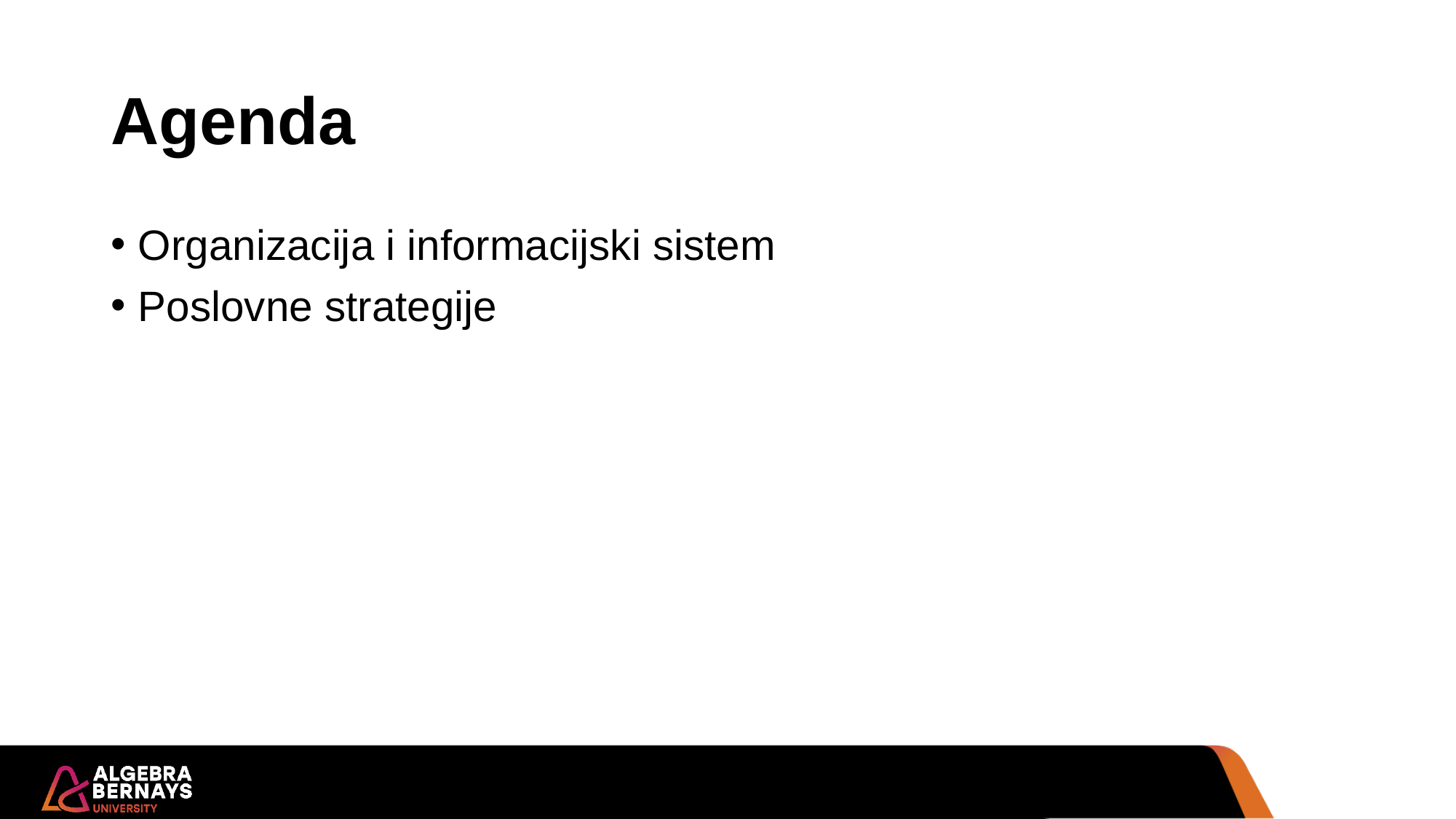

# Agenda
Organizacija i informacijski sistem
Poslovne strategije